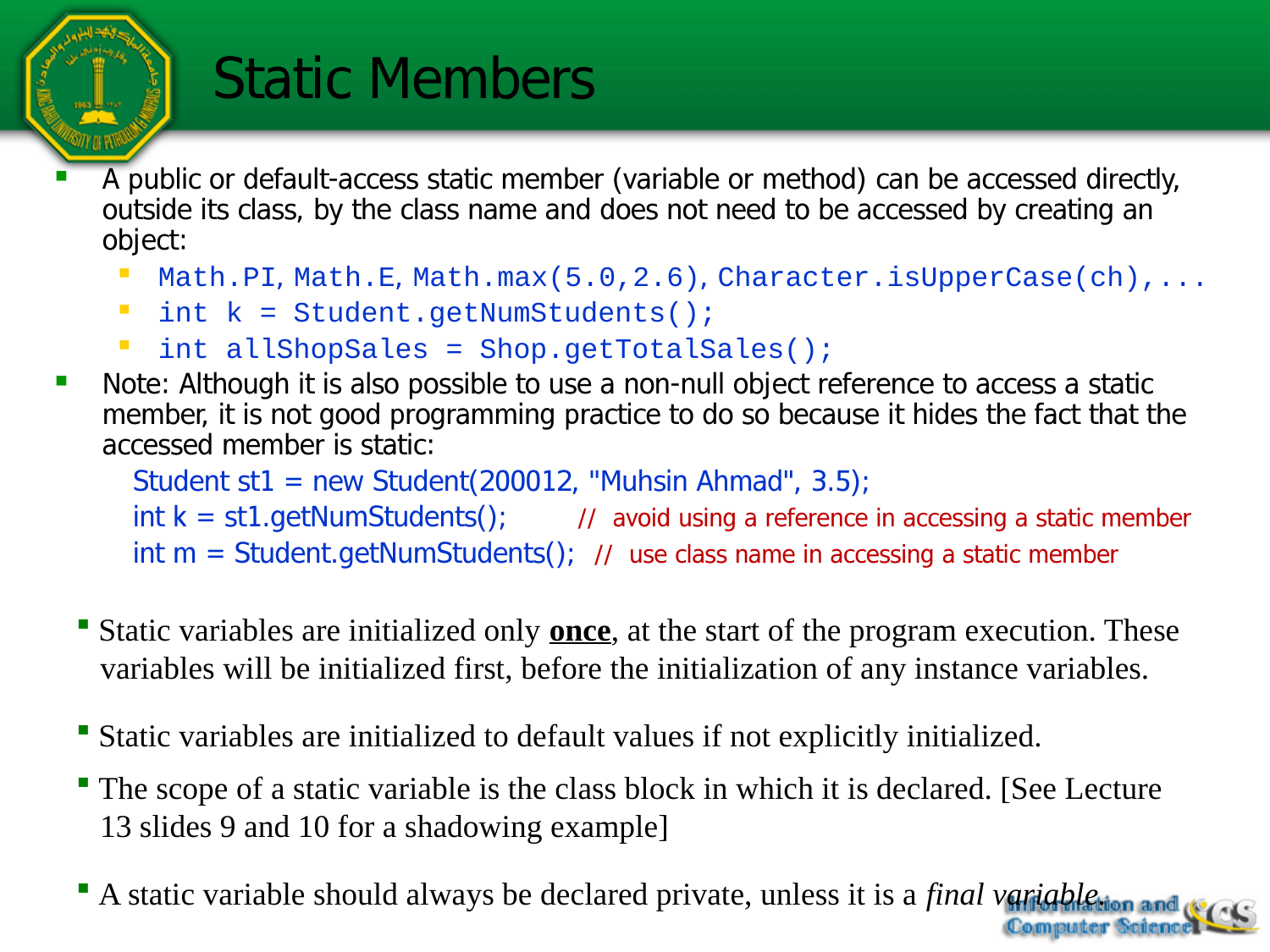

# Static Members
A public or default-access static member (variable or method) can be accessed directly, outside its class, by the class name and does not need to be accessed by creating an object:
Math.PI, Math.E, Math.max(5.0,2.6), Character.isUpperCase(ch),...
int k = Student.getNumStudents();
int allShopSales = Shop.getTotalSales();
Note: Although it is also possible to use a non-null object reference to access a static member, it is not good programming practice to do so because it hides the fact that the accessed member is static:
         Student st1 = new Student(200012, "Muhsin Ahmad", 3.5);
         int k = st1.getNumStudents();        //  avoid using a reference in accessing a static member
         int m = Student.getNumStudents();  //  use class name in accessing a static member
 Static variables are initialized only once, at the start of the program execution. These
   variables will be initialized first, before the initialization of any instance variables.
 Static variables are initialized to default values if not explicitly initialized.
 The scope of a static variable is the class block in which it is declared. [See Lecture
   13 slides 9 and 10 for a shadowing example]
 A static variable should always be declared private, unless it is a final variable.